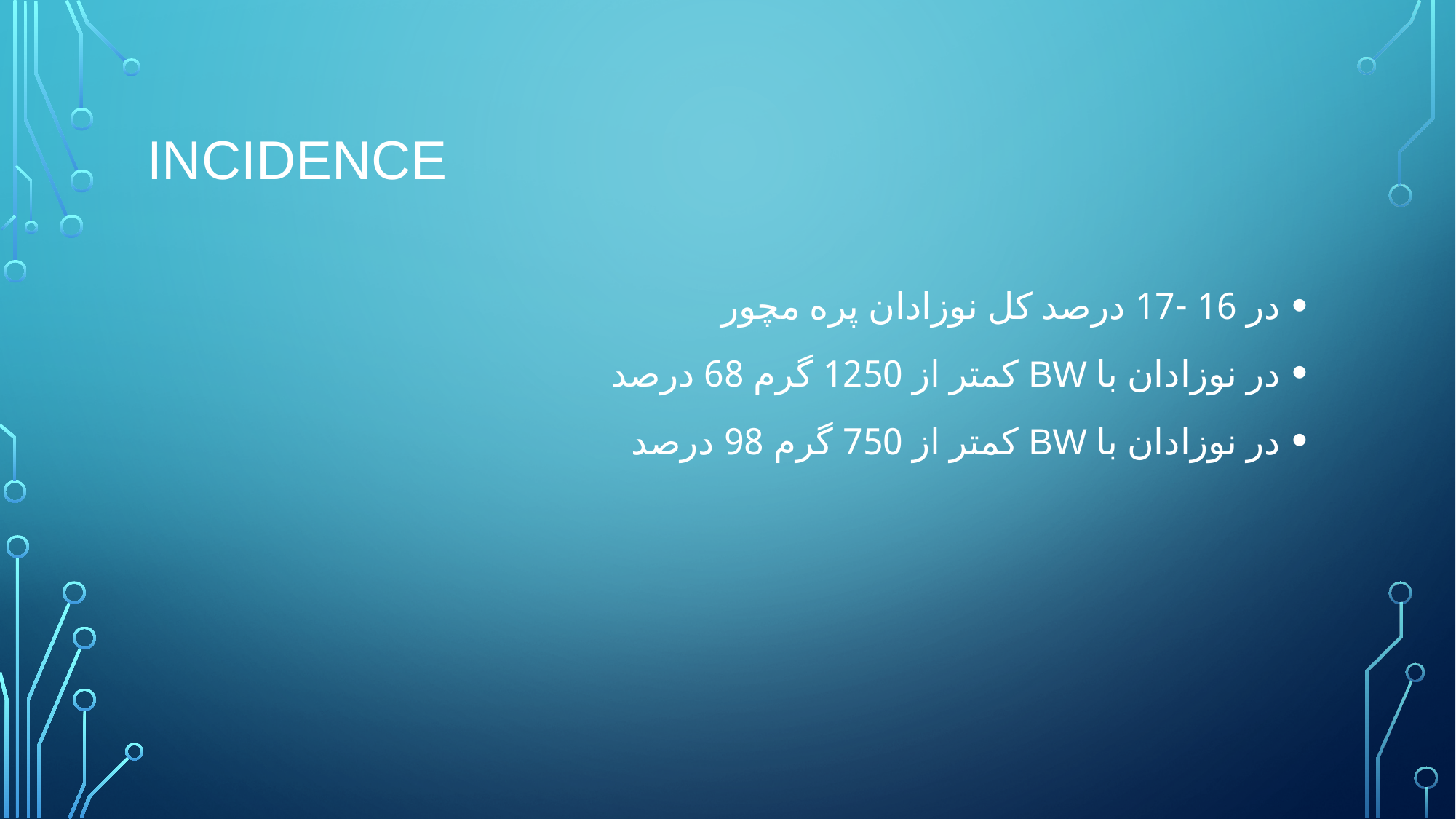

# Incidence
در 16 -17 درصد کل نوزادان پره مچور
در نوزادان با BW کمتر از 1250 گرم 68 درصد
در نوزادان با BW کمتر از 750 گرم 98 درصد